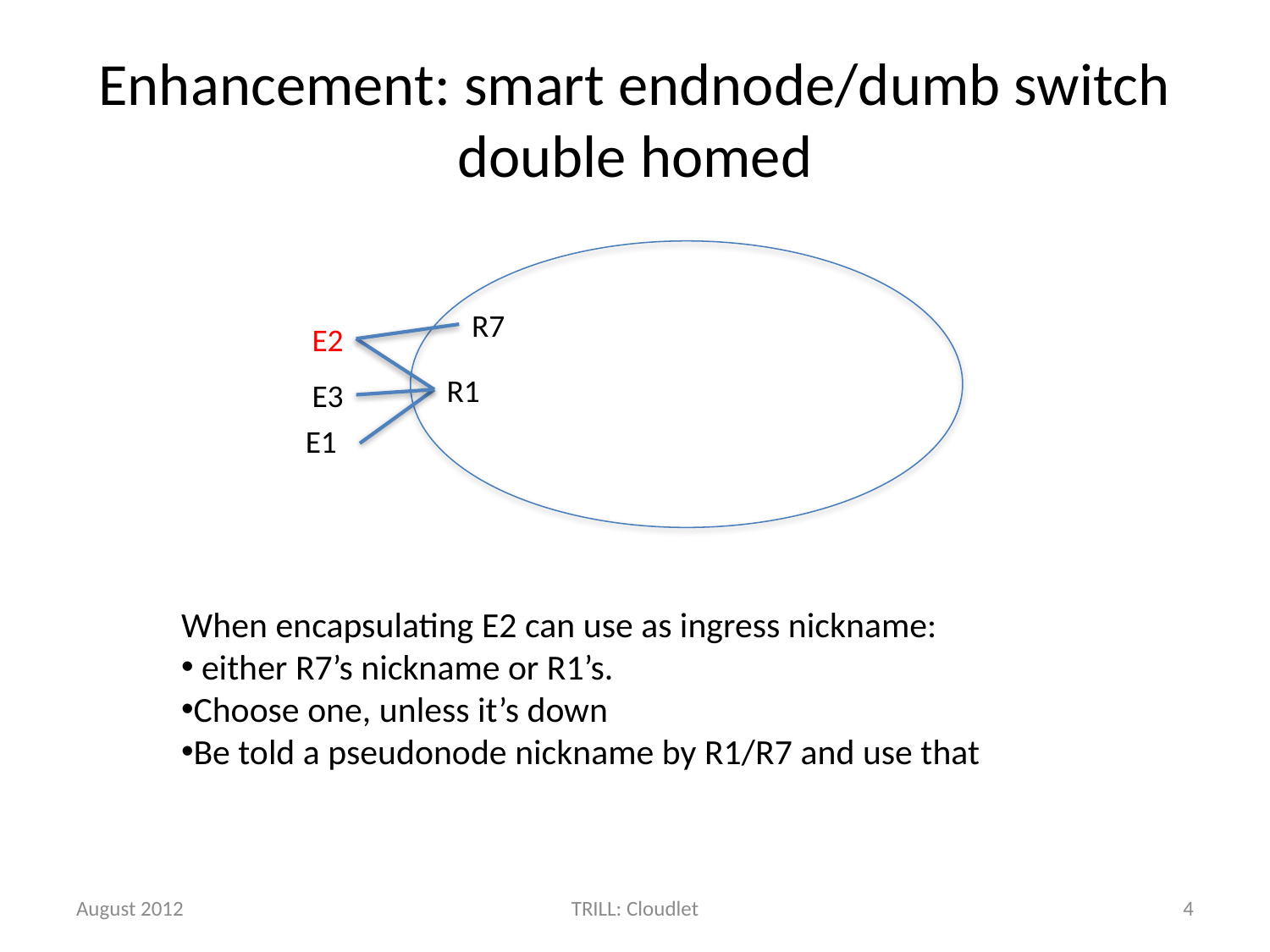

# Enhancement: smart endnode/dumb switch double homed

R7
E2
R1
E3
E1
When encapsulating E2 can use as ingress nickname:
 either R7’s nickname or R1’s.
Choose one, unless it’s down
Be told a pseudonode nickname by R1/R7 and use that
August 2012
TRILL: Cloudlet
4